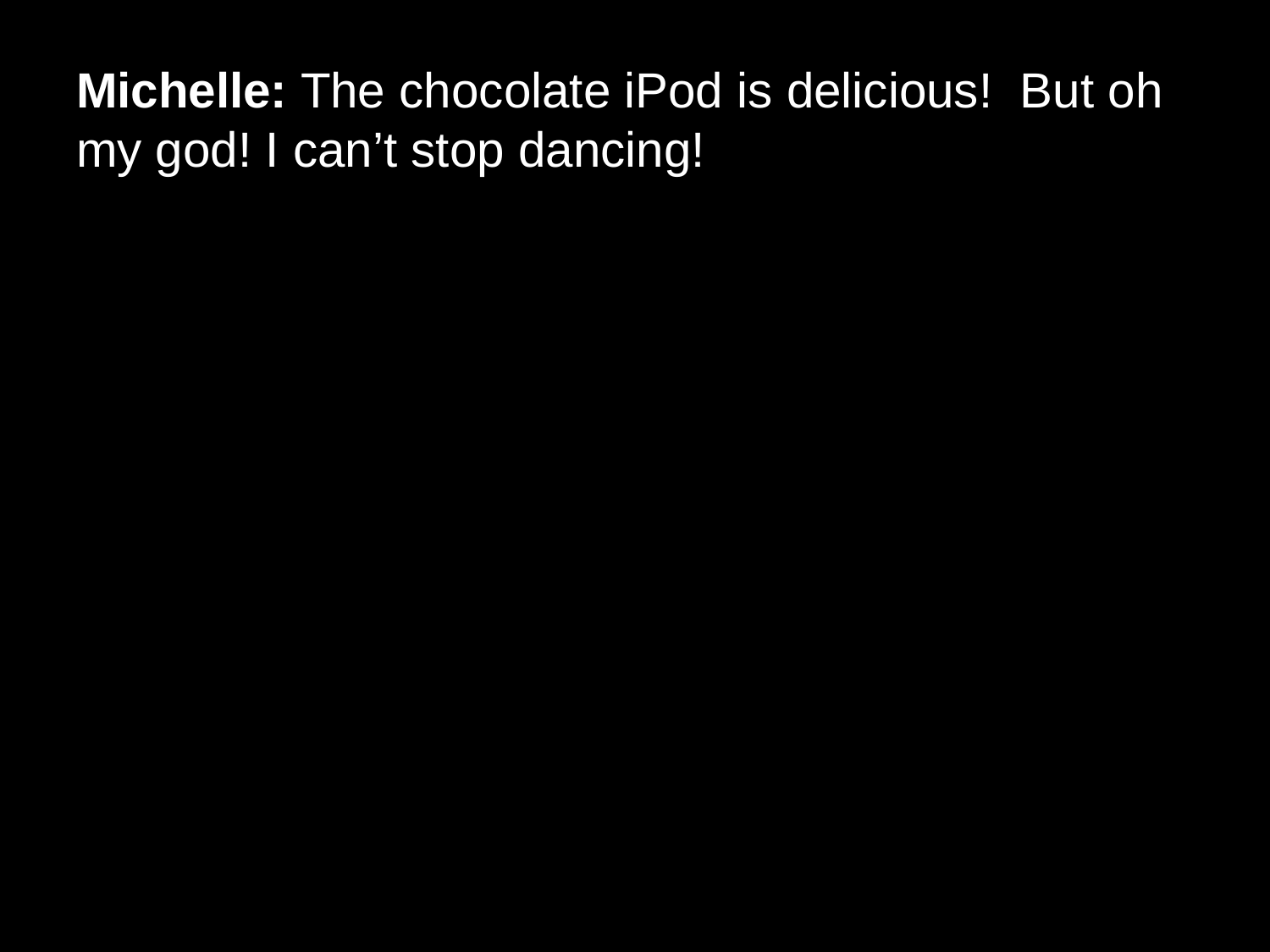

# Michelle: The chocolate iPod is delicious!  But oh my god! I can’t stop dancing!